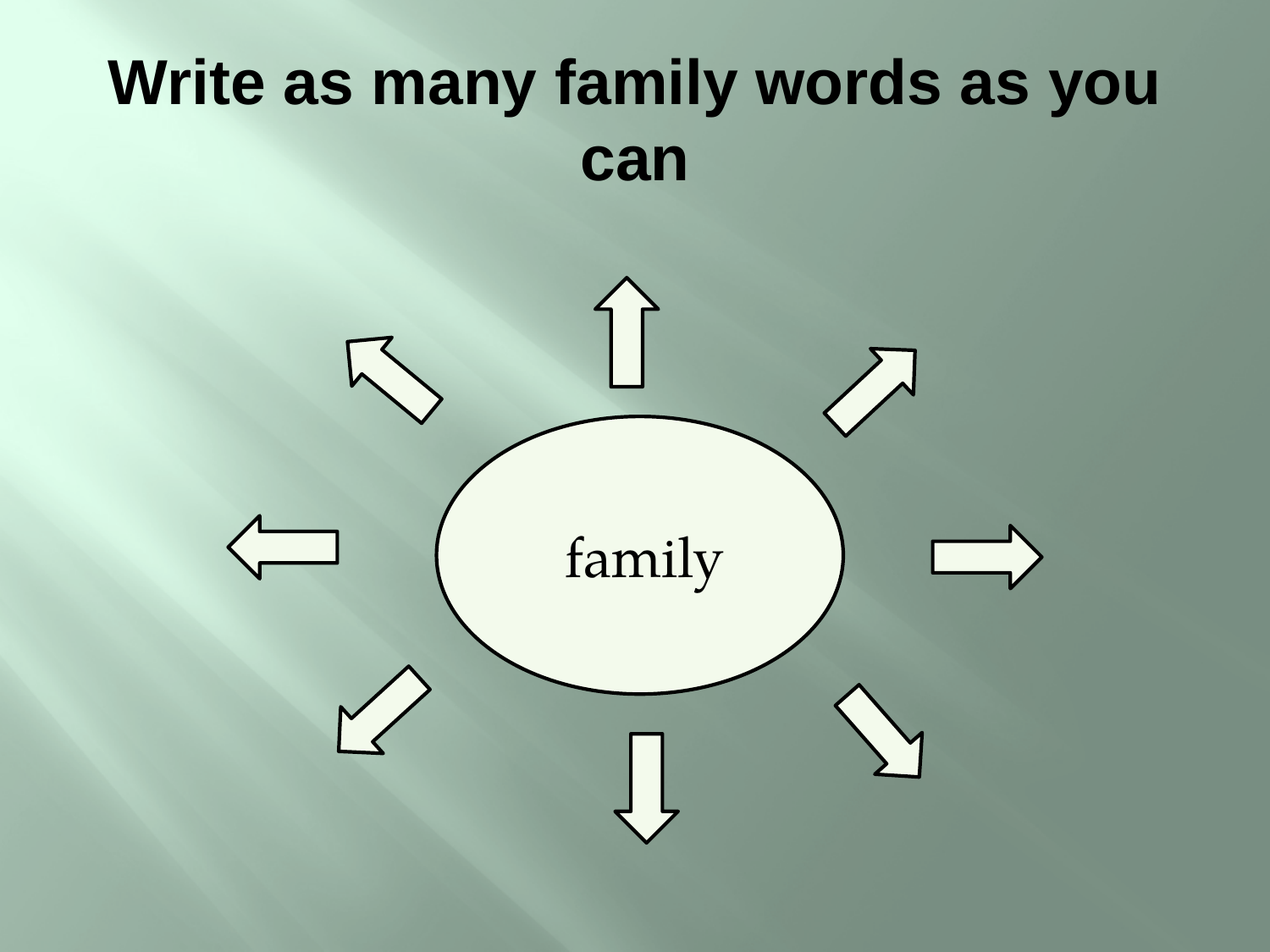

# Write as many family words as you can

    family